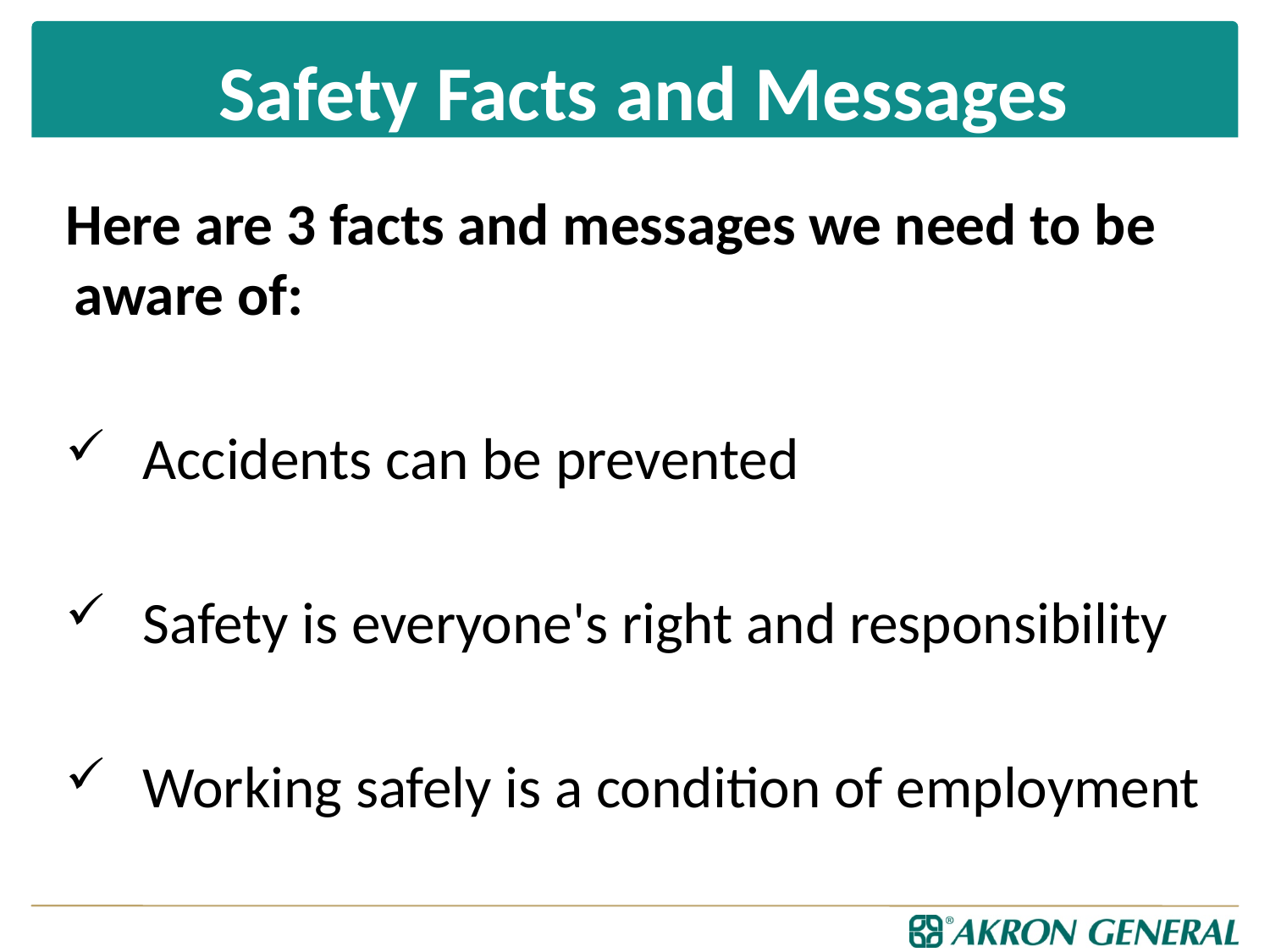

# Safety Facts and Messages
Here are 3 facts and messages we need to be aware of:

Accidents can be prevented

Safety is everyone's right and responsibility

Working safely is a condition of employment